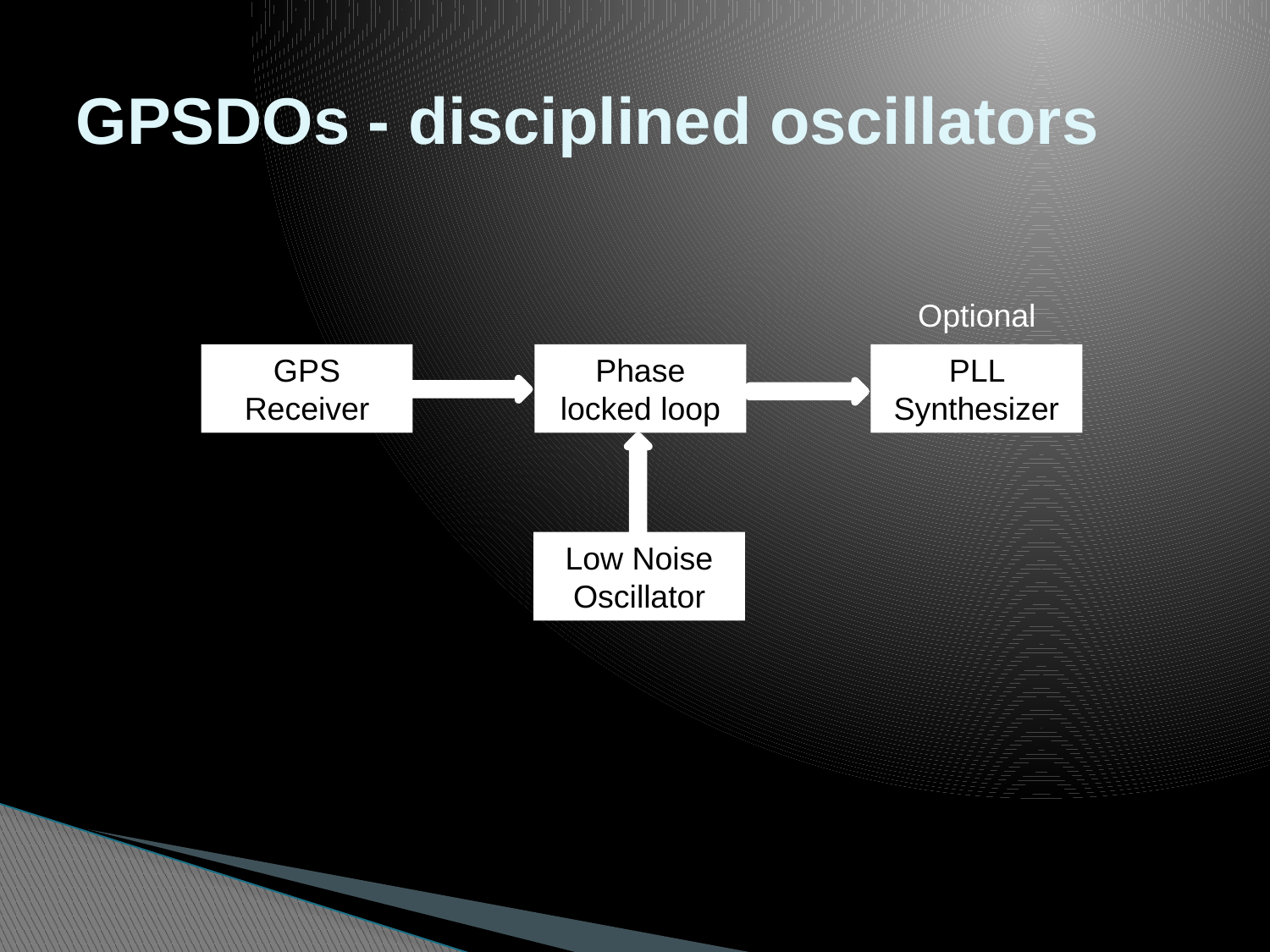

# GPSDOs - disciplined oscillators
Optional
GPS Receiver
Phase locked loop
PLL Synthesizer

Low Noise Oscillator